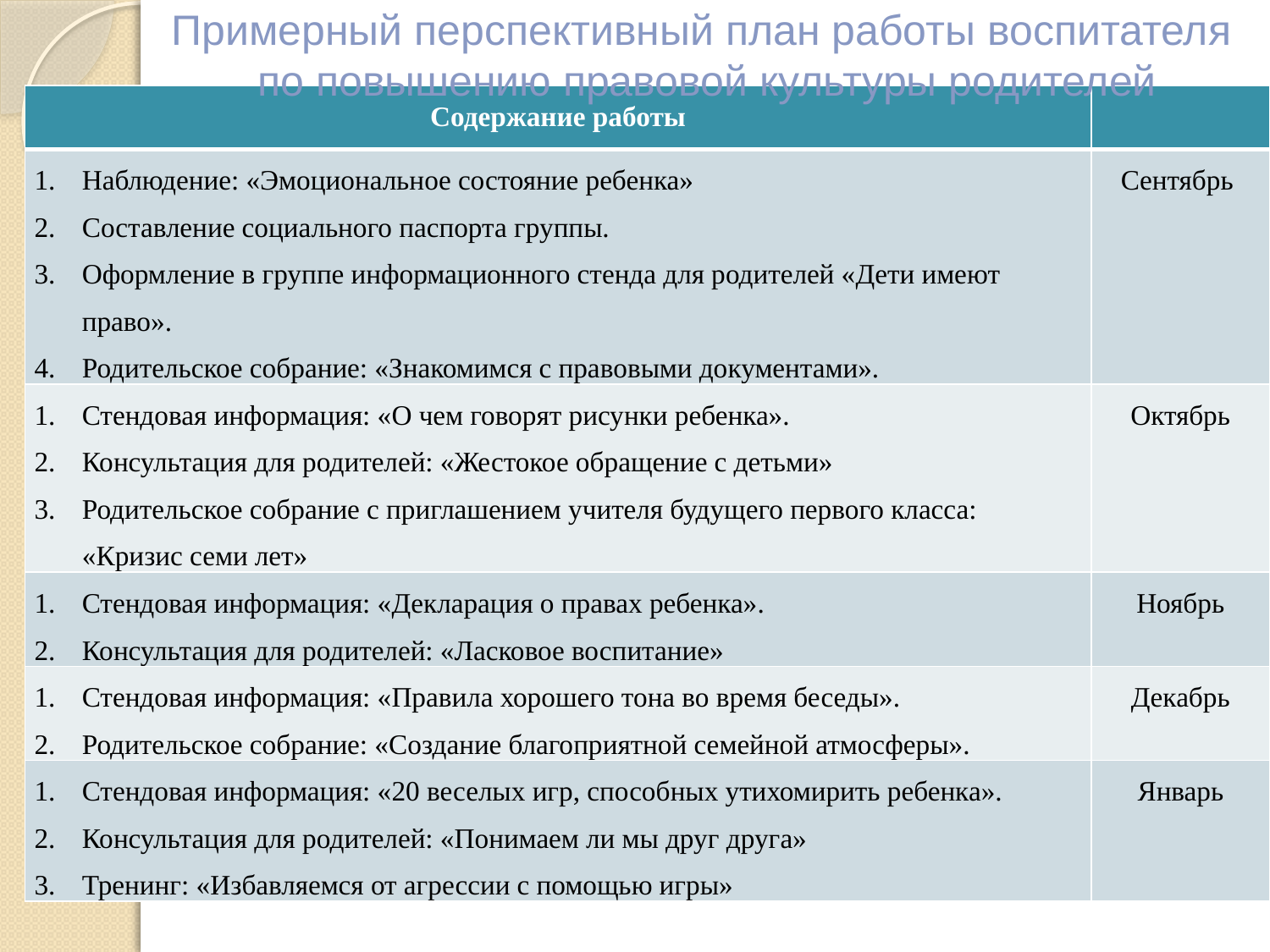

Примерный перспективный план работы воспитателя
по повышению правовой культуры родителей
| Содержание работы |  |
| --- | --- |
| Наблюдение: «Эмоциональное состояние ребенка» Составление социального паспорта группы. Оформление в группе информационного стенда для родителей «Дети имеют право». Родительское собрание: «Знакомимся с правовыми документами». | Сентябрь |
| Стендовая информация: «О чем говорят рисунки ребенка». Консультация для родителей: «Жестокое обращение с детьми» Родительское собрание с приглашением учителя будущего первого класса: «Кризис семи лет» | Октябрь |
| Стендовая информация: «Декларация о правах ребенка». Консультация для родителей: «Ласковое воспитание» | Ноябрь |
| Стендовая информация: «Правила хорошего тона во время беседы». Родительское собрание: «Создание благоприятной семейной атмосферы». | Декабрь |
| Стендовая информация: «20 веселых игр, способных утихомирить ребенка». Консультация для родителей: «Понимаем ли мы друг друга» Тренинг: «Избавляемся от агрессии с помощью игры» | Январь |